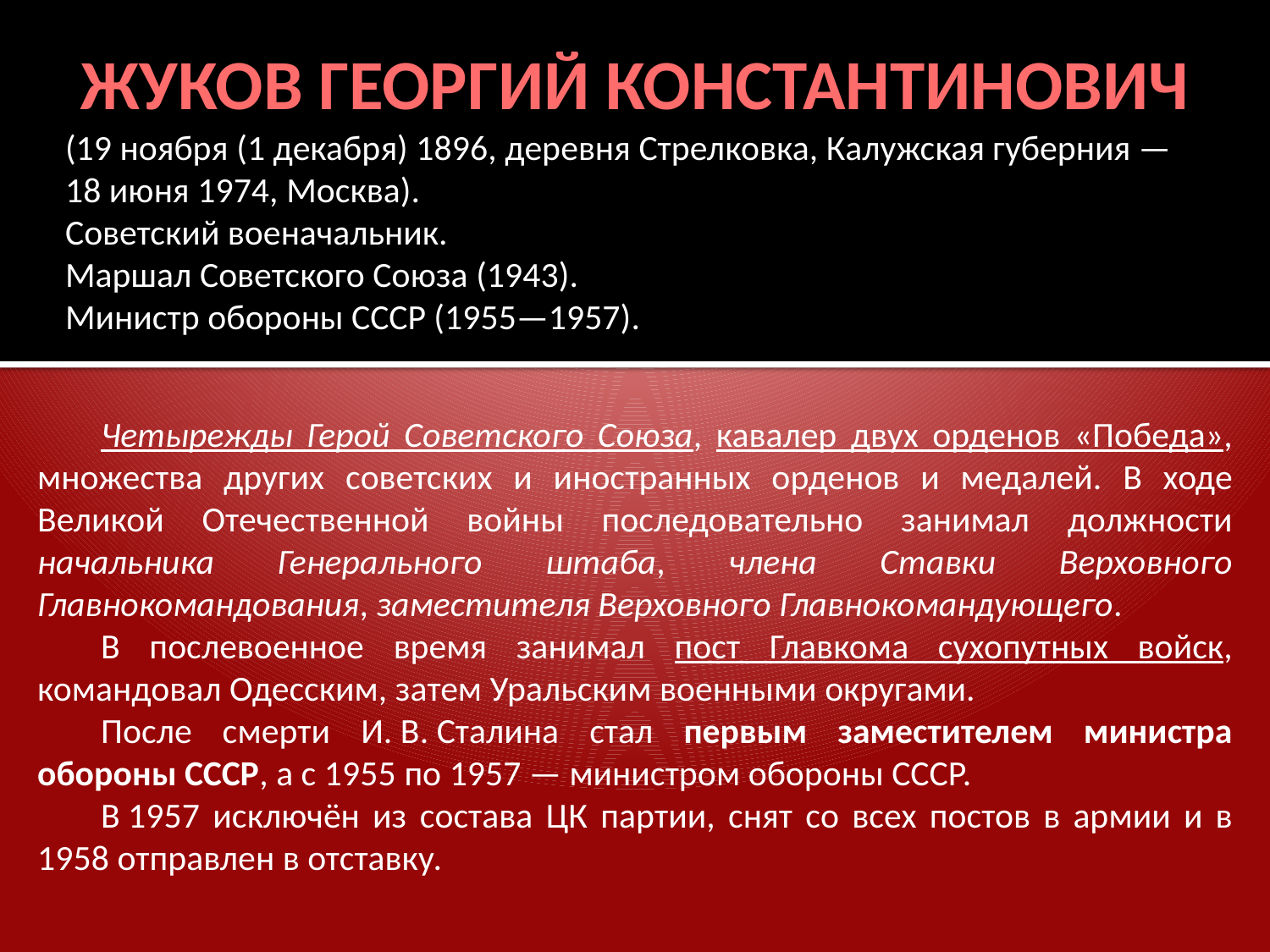

# ЖУКОВ Георгий Константинович
(19 ноября (1 декабря) 1896, деревня Стрелковка, Калужская губерния — 18 июня 1974, Москва).
Советский военачальник.
Маршал Советского Союза (1943).
Министр обороны СССР (1955—1957).
Четырежды Герой Советского Союза, кавалер двух орденов «Победа», множества других советских и иностранных орденов и медалей. В ходе Великой Отечественной войны последовательно занимал должности начальника Генерального штаба, члена Ставки Верховного Главнокомандования, заместителя Верховного Главнокомандующего.
В послевоенное время занимал пост Главкома сухопутных войск, командовал Одесским, затем Уральским военными округами.
После смерти И. В. Сталина стал первым заместителем министра обороны СССР, а с 1955 по 1957 — министром обороны СССР.
В 1957 исключён из состава ЦК партии, снят со всех постов в армии и в 1958 отправлен в отставку.